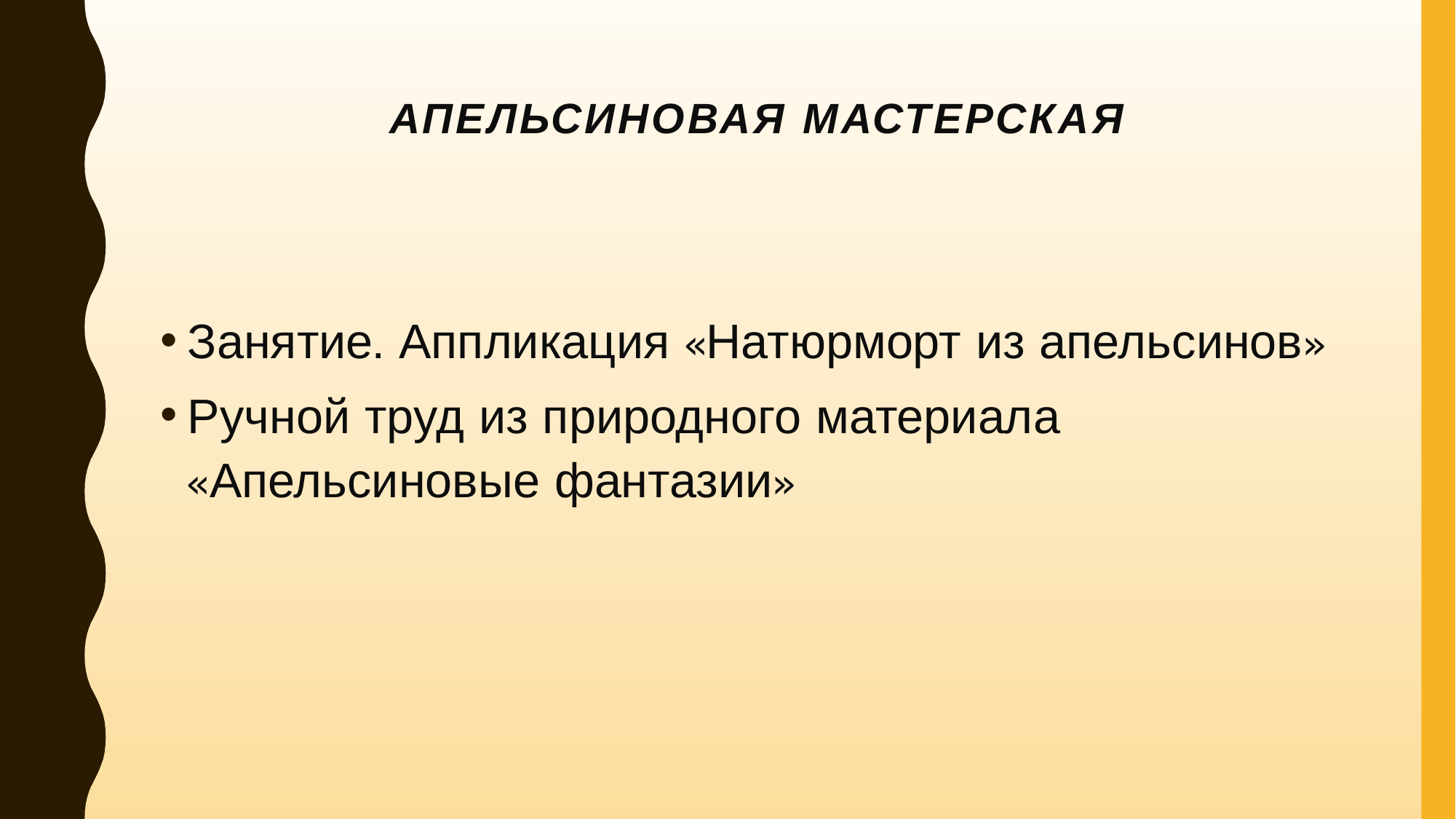

# Апельсиновая мастерская
Занятие. Аппликация «Натюрморт из апельсинов»
Ручной труд из природного материала «Апельсиновые фантазии»